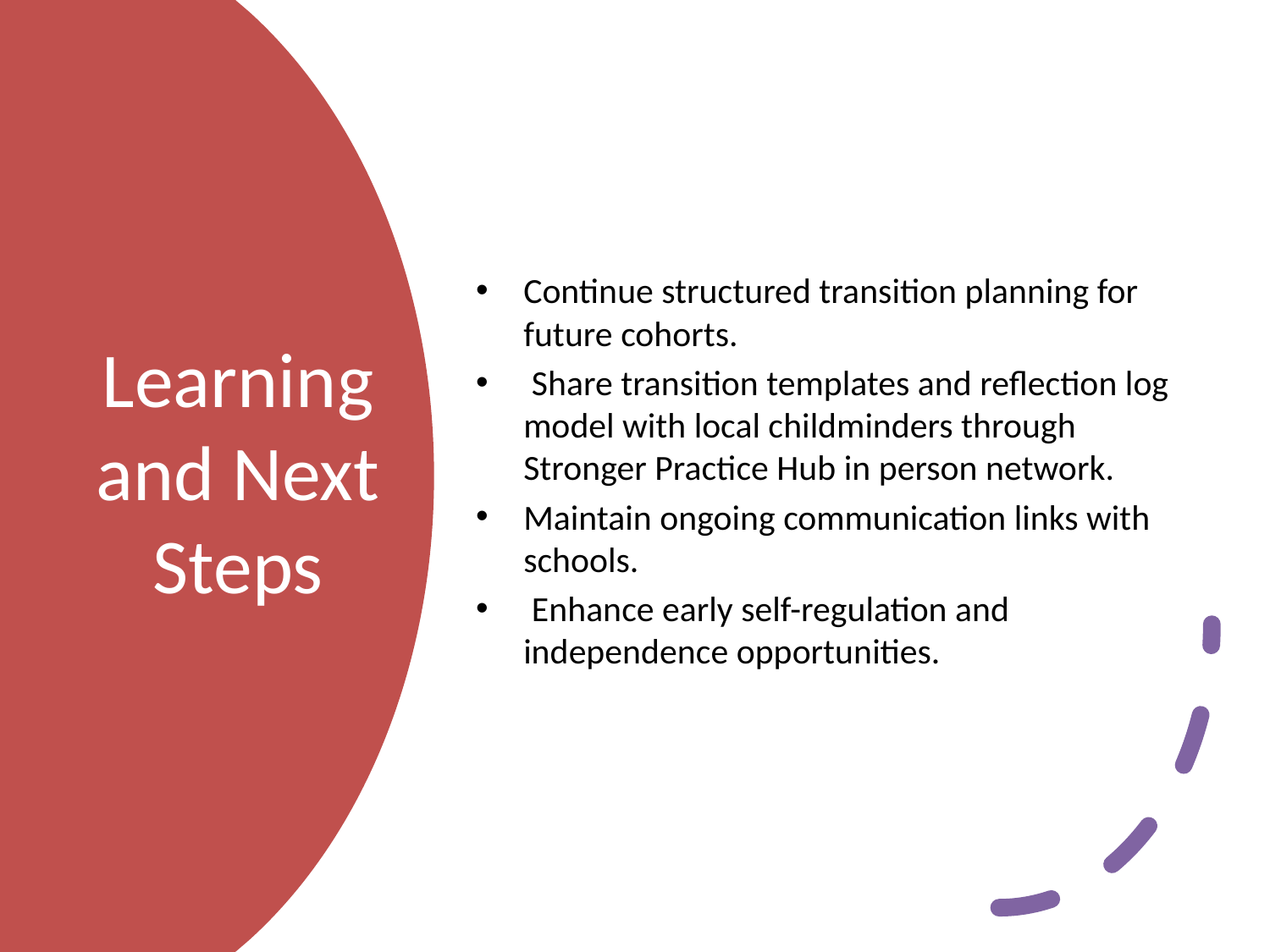

Continue structured transition planning for future cohorts.
 Share transition templates and reflection log model with local childminders through Stronger Practice Hub in person network.
Maintain ongoing communication links with schools.
 Enhance early self-regulation and independence opportunities.
# Learning and Next Steps